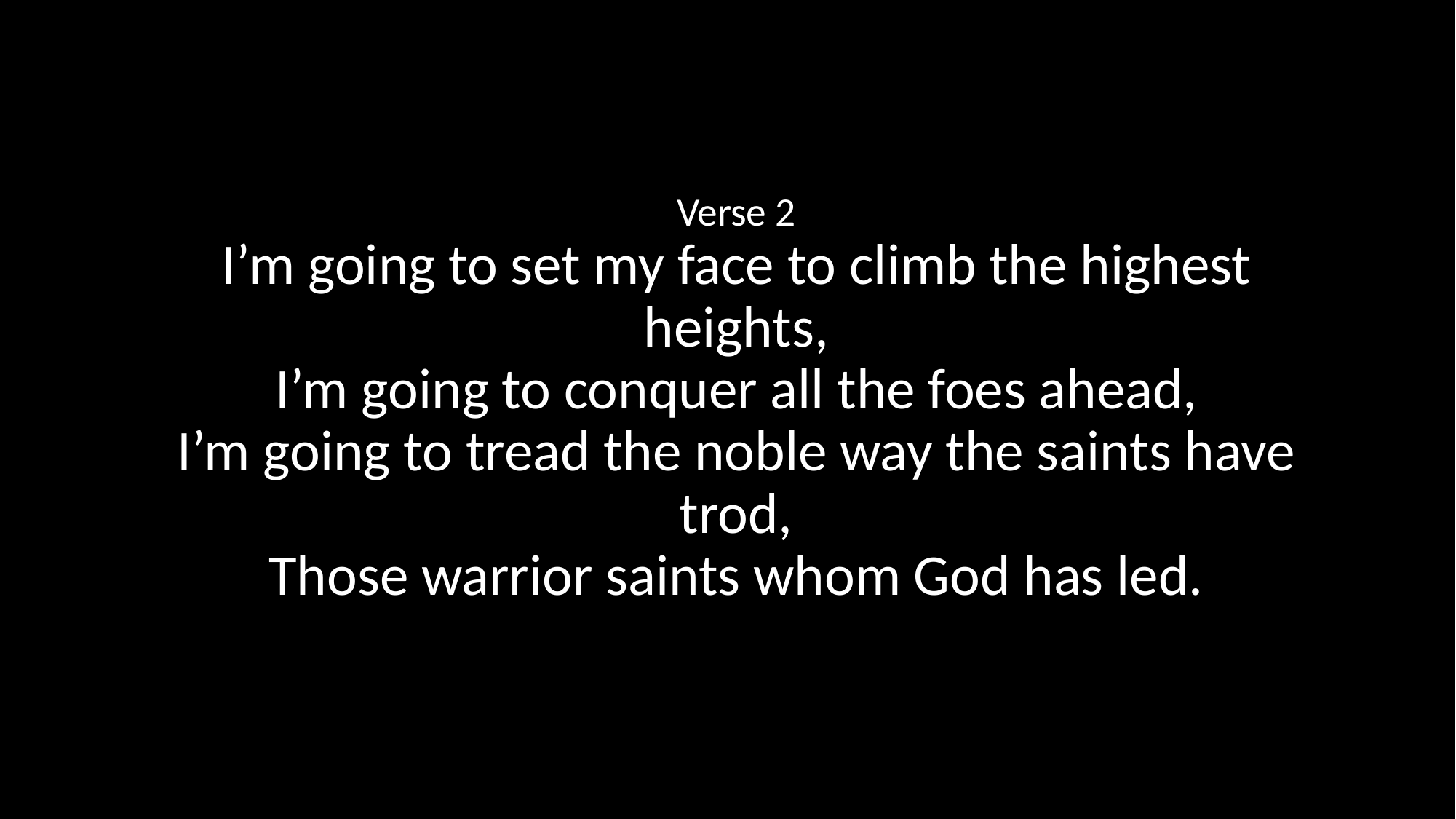

Verse 2
I’m going to set my face to climb the highest heights,
I’m going to conquer all the foes ahead,
I’m going to tread the noble way the saints have trod,
Those warrior saints whom God has led.